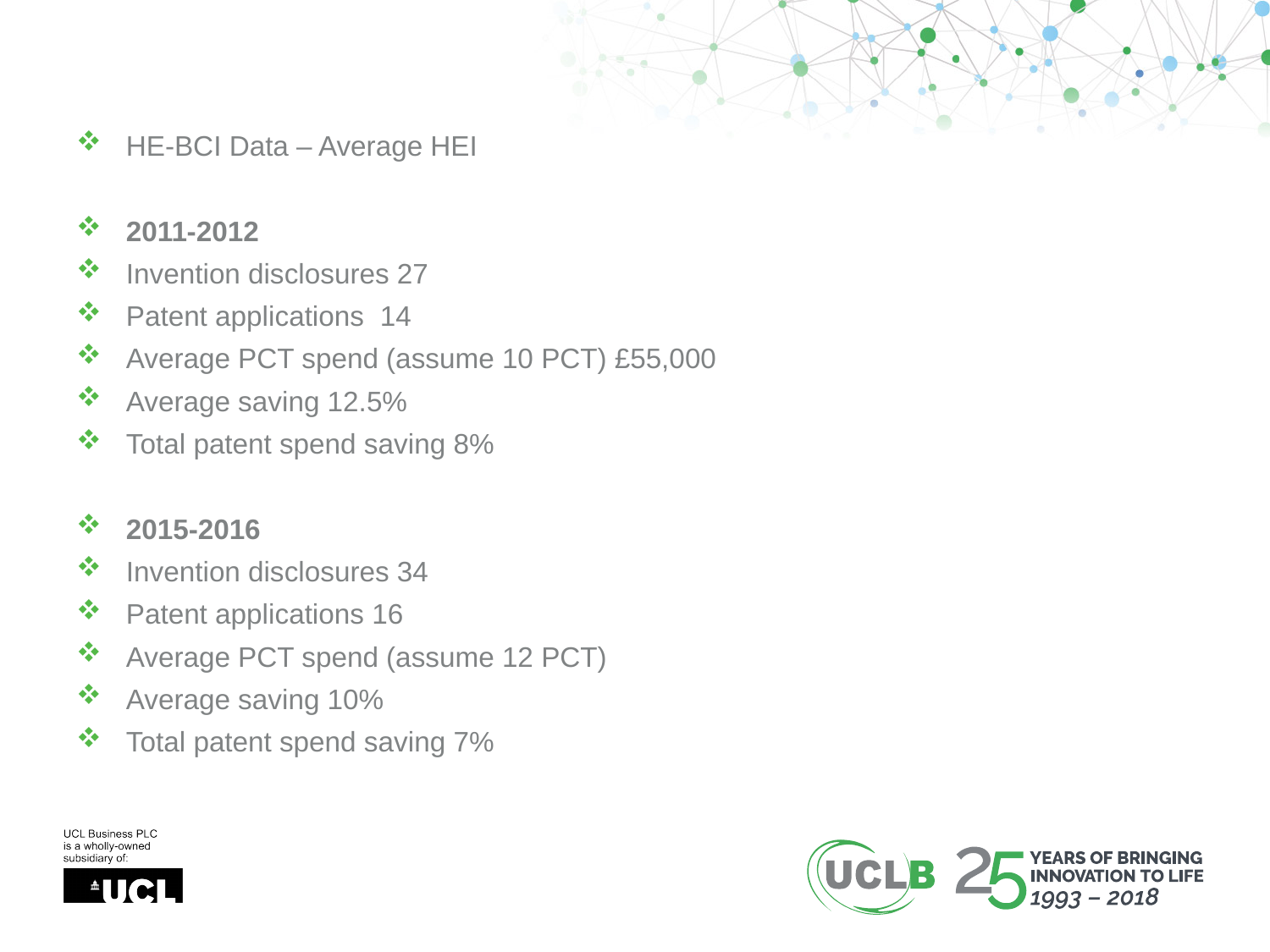

HE-BCI Data – Average HEI

2011-2012
Invention disclosures 27
Patent applications 	14
Average PCT spend (assume 10 PCT) £55,000
Average saving 12.5%
Total patent spend saving 8%

2015-2016
Invention disclosures 34
Patent applications 16
Average PCT spend (assume 12 PCT)
Average saving 10%
Total patent spend saving 7%